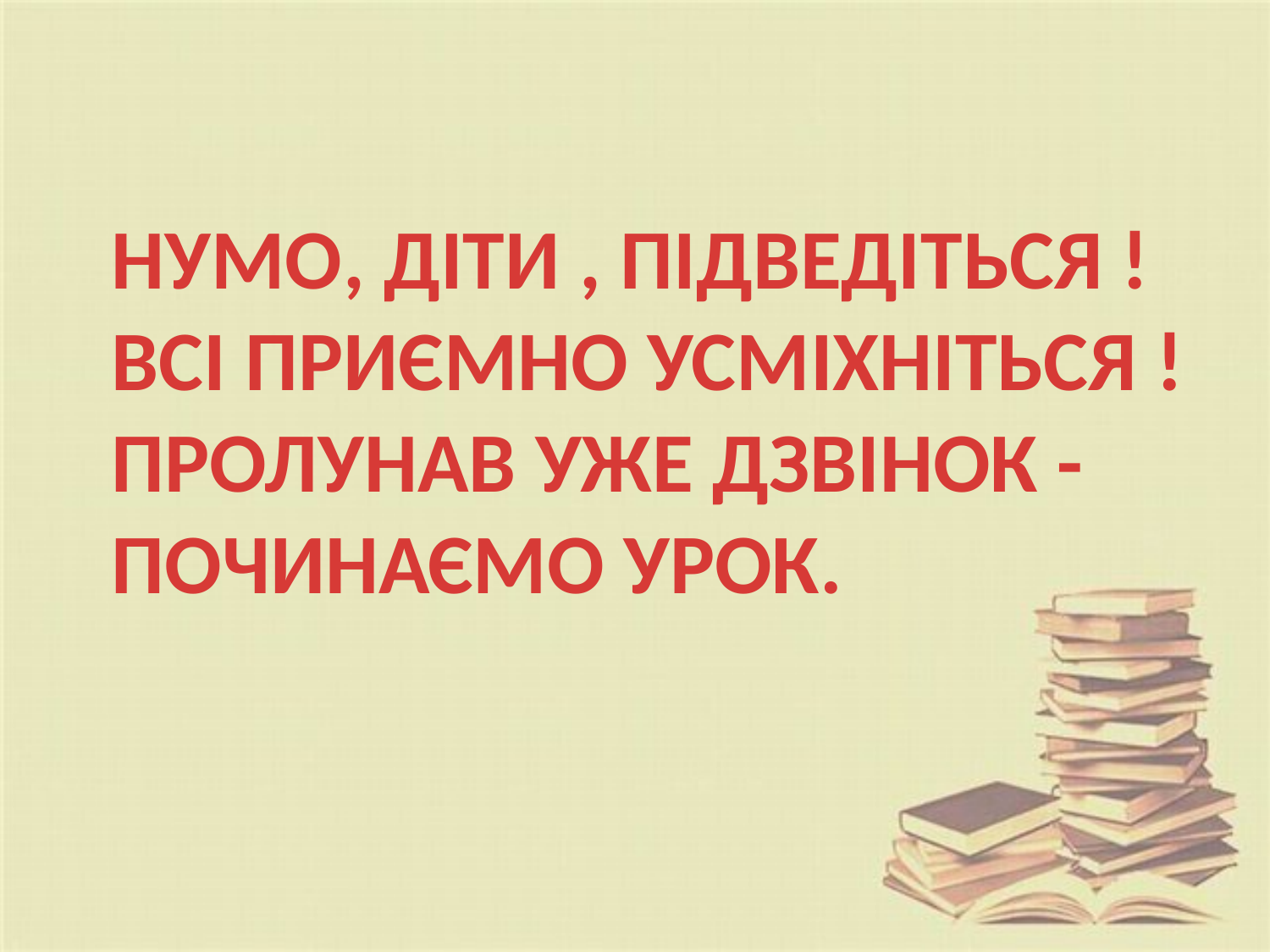

НУМО, ДІТИ , ПІДВЕДІТЬСЯ !
ВСІ ПРИЄМНО УСМІХНІТЬСЯ !
ПРОЛУНАВ УЖЕ ДЗВІНОК -
ПОЧИНАЄМО УРОК.
#